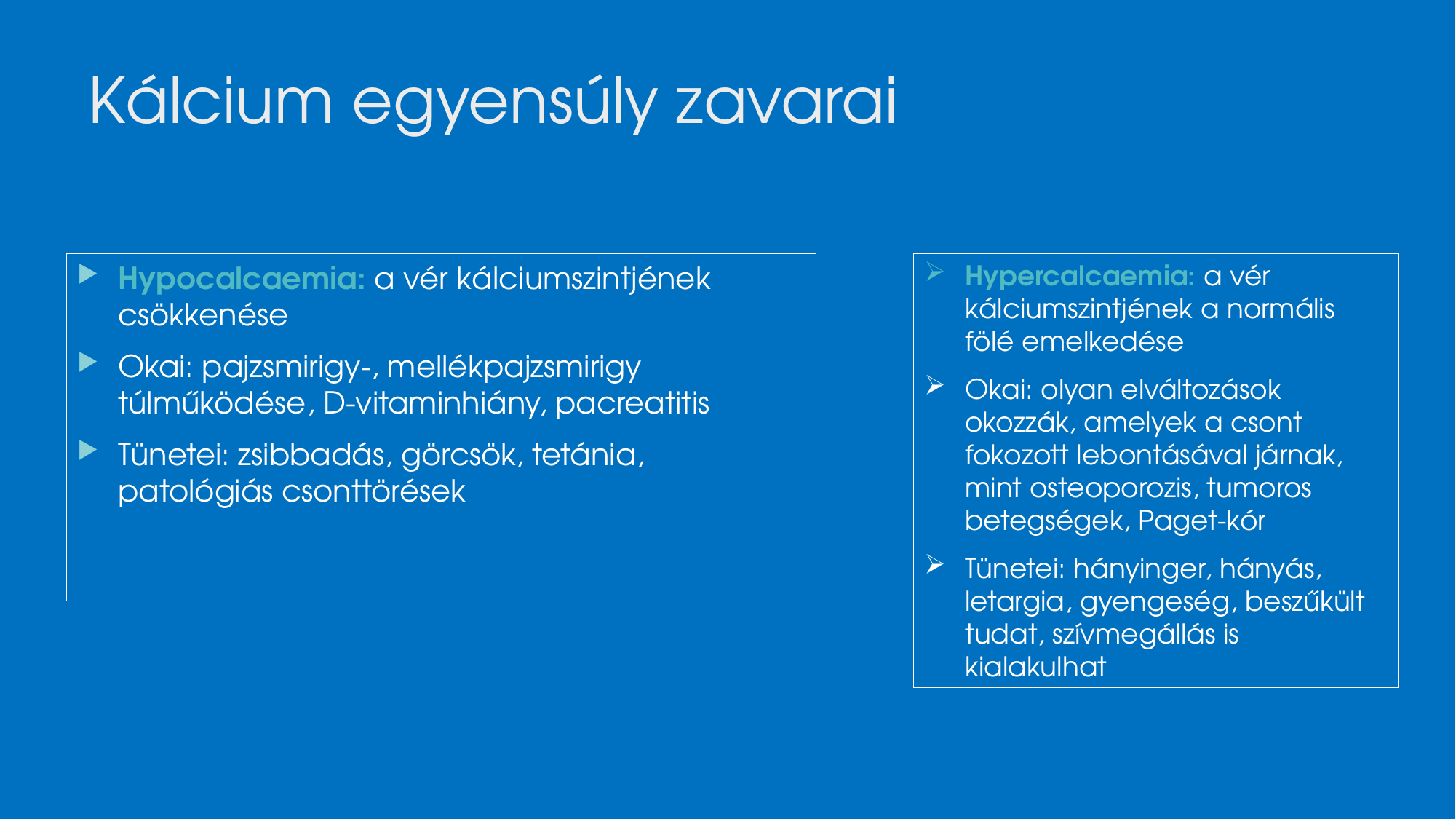

# Kálcium egyensúly zavarai
Hypocalcaemia: a vér kálciumszintjének csökkenése
Okai: pajzsmirigy-, mellékpajzsmirigy túlműködése, D-vitaminhiány, pacreatitis
Tünetei: zsibbadás, görcsök, tetánia, patológiás csonttörések
Hypercalcaemia: a vér kálciumszintjének a normális fölé emelkedése
Okai: olyan elváltozások okozzák, amelyek a csont fokozott lebontásával járnak, mint osteoporozis, tumoros betegségek, Paget-kór
Tünetei: hányinger, hányás, letargia, gyengeség, beszűkült tudat, szívmegállás is kialakulhat